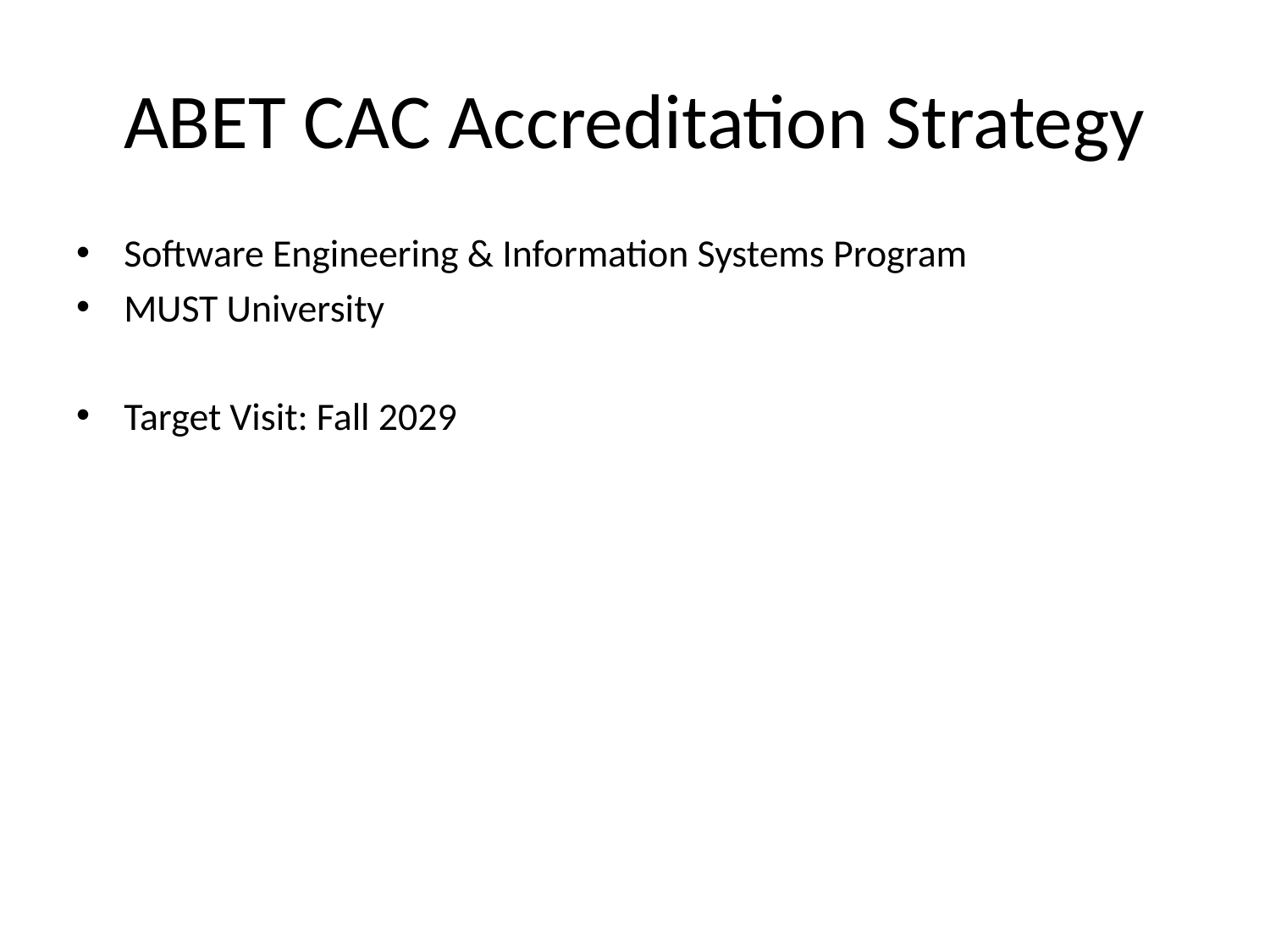

# ABET CAC Accreditation Strategy
Software Engineering & Information Systems Program
MUST University

Target Visit: Fall 2029